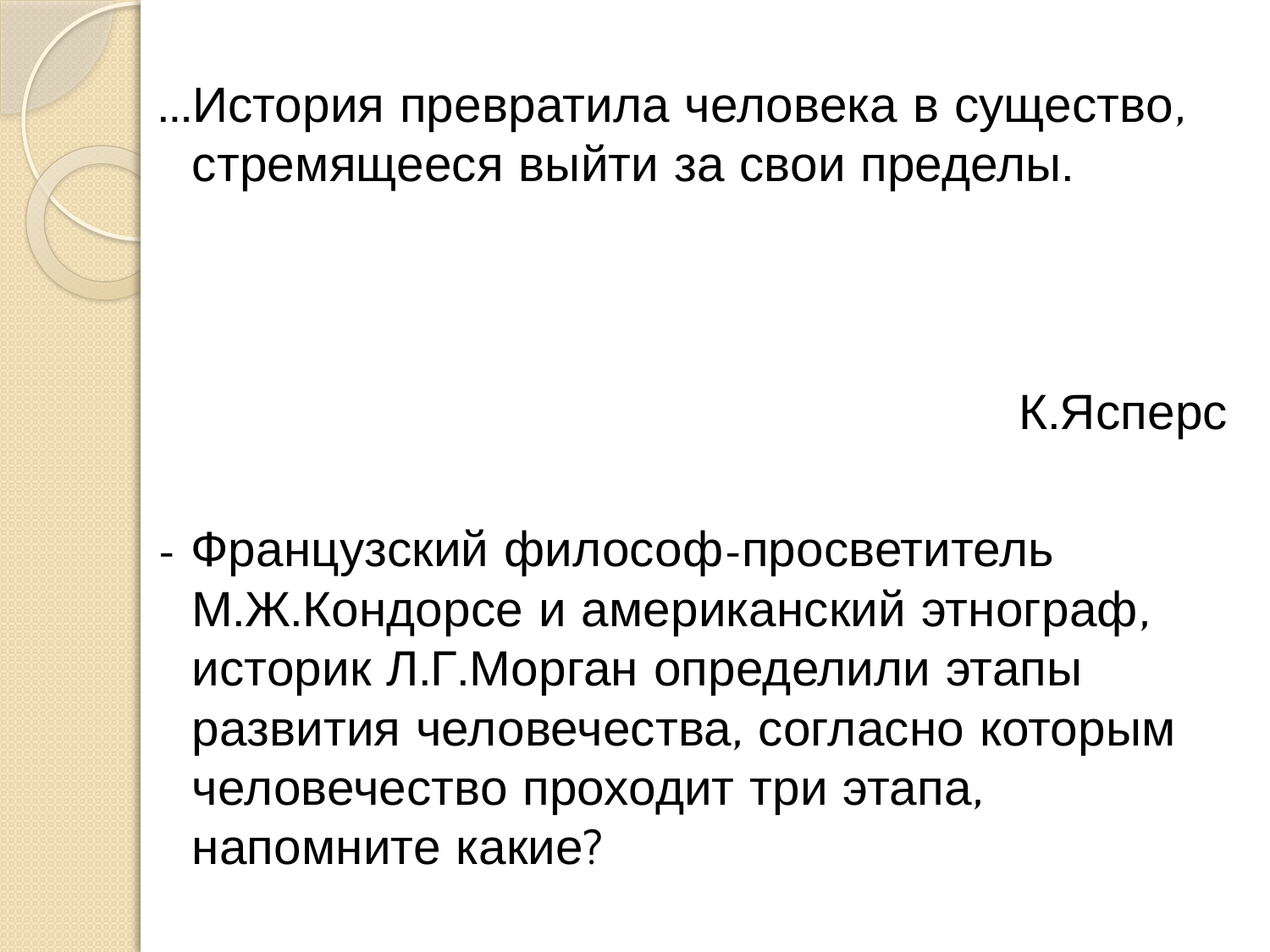

…История превратила человека в существо, стремящееся выйти за свои пределы.
К.Ясперс

- Французский философ-просветитель М.Ж.Кондорсе и американский этнограф,  историк Л.Г.Морган определили этапы развития человечества, согласно которым человечество проходит три этапа, напомните какие?